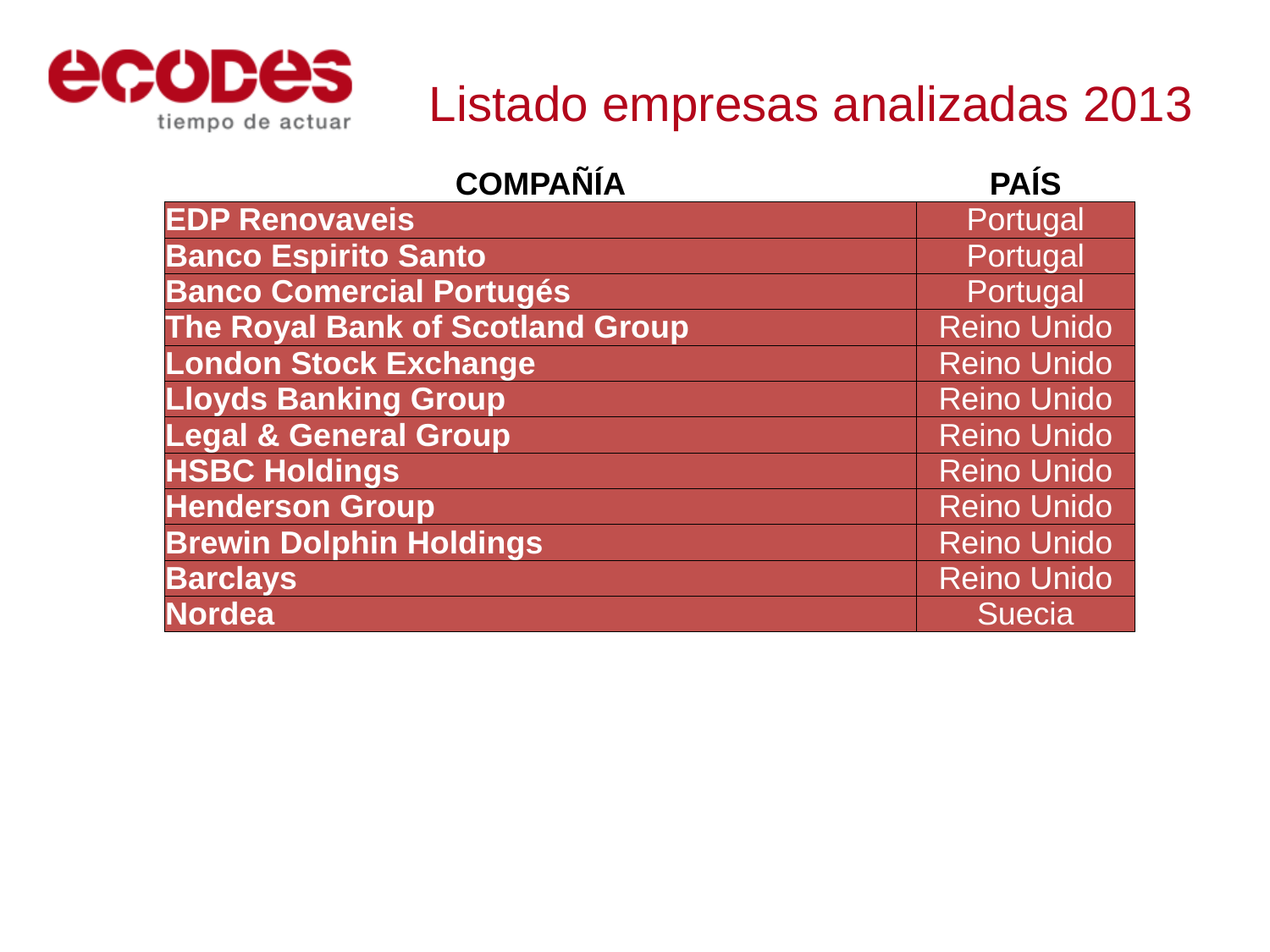

Listado empresas analizadas 2013
| COMPAÑÍA | PAÍS |
| --- | --- |
| EDP Renovaveis | Portugal |
| Banco Espirito Santo | Portugal |
| Banco Comercial Portugés | Portugal |
| The Royal Bank of Scotland Group | Reino Unido |
| London Stock Exchange | Reino Unido |
| Lloyds Banking Group | Reino Unido |
| Legal & General Group | Reino Unido |
| HSBC Holdings | Reino Unido |
| Henderson Group | Reino Unido |
| Brewin Dolphin Holdings | Reino Unido |
| Barclays | Reino Unido |
| Nordea | Suecia |